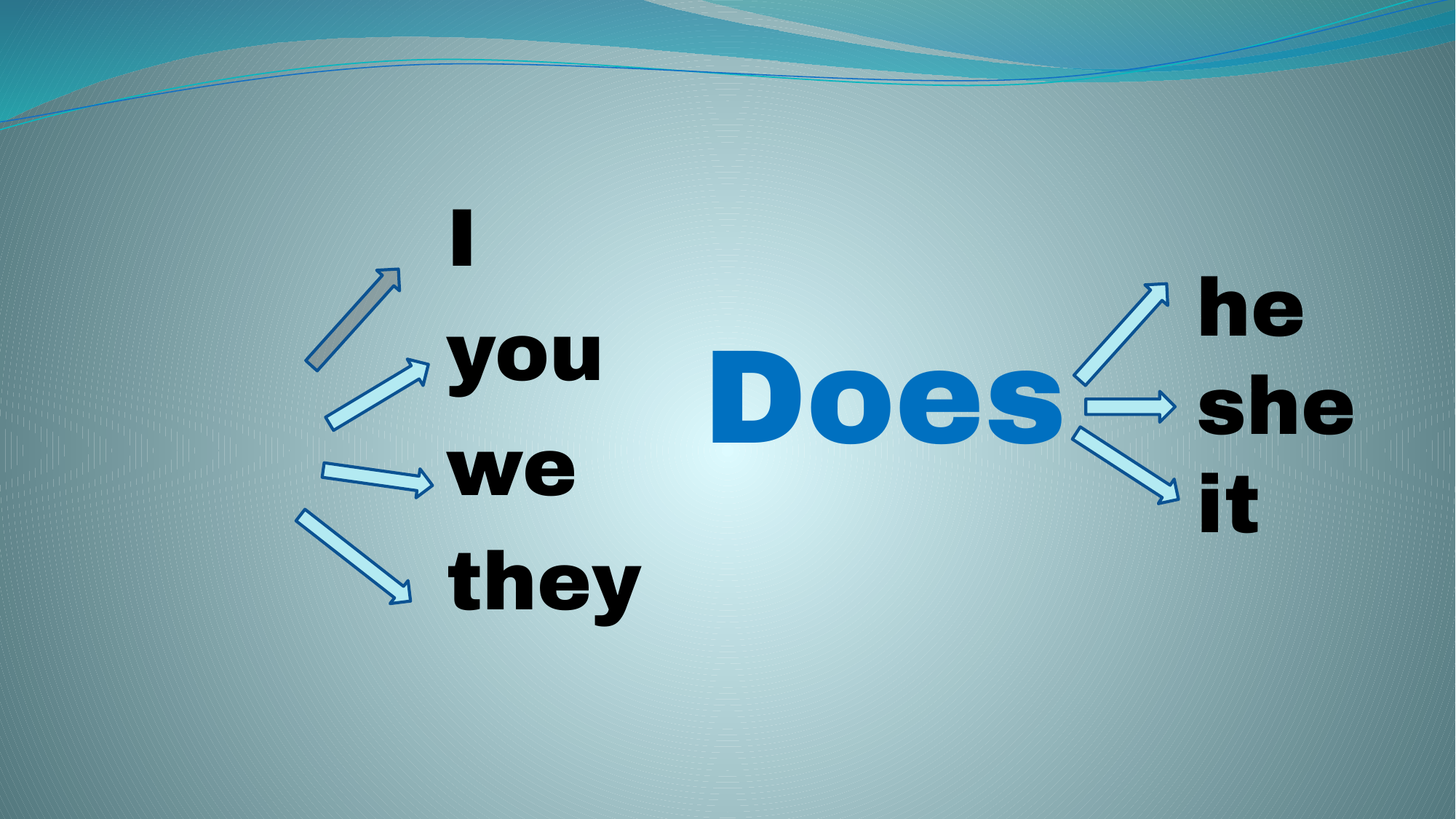

I
you
we
they
he
she
it

Does

# Do